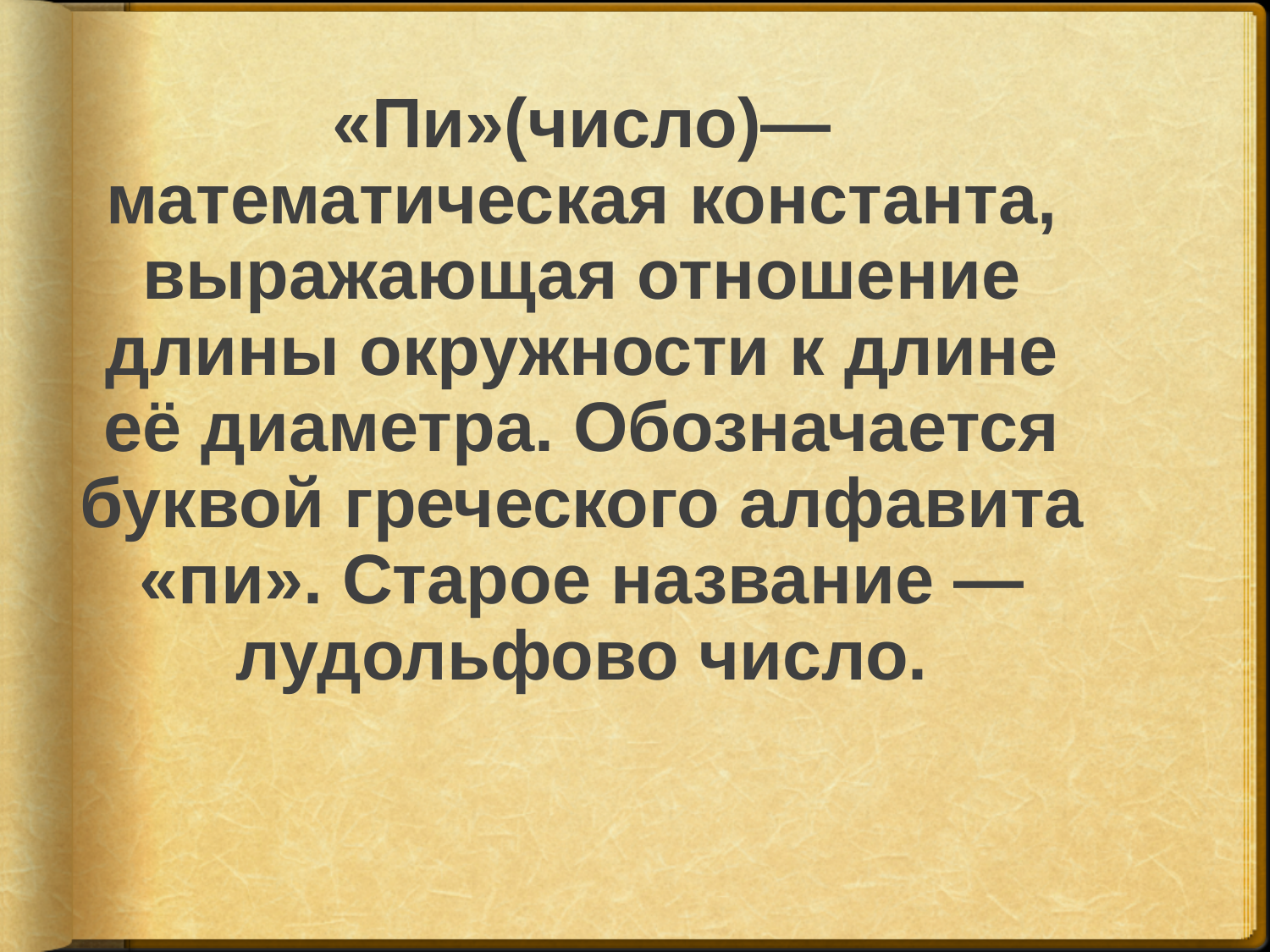

# «Пи»(число)— математическая константа, выражающая отношение длины окружности к длине её диаметра. Обозначается буквой греческого алфавита «пи». Старое название — лудольфово число.